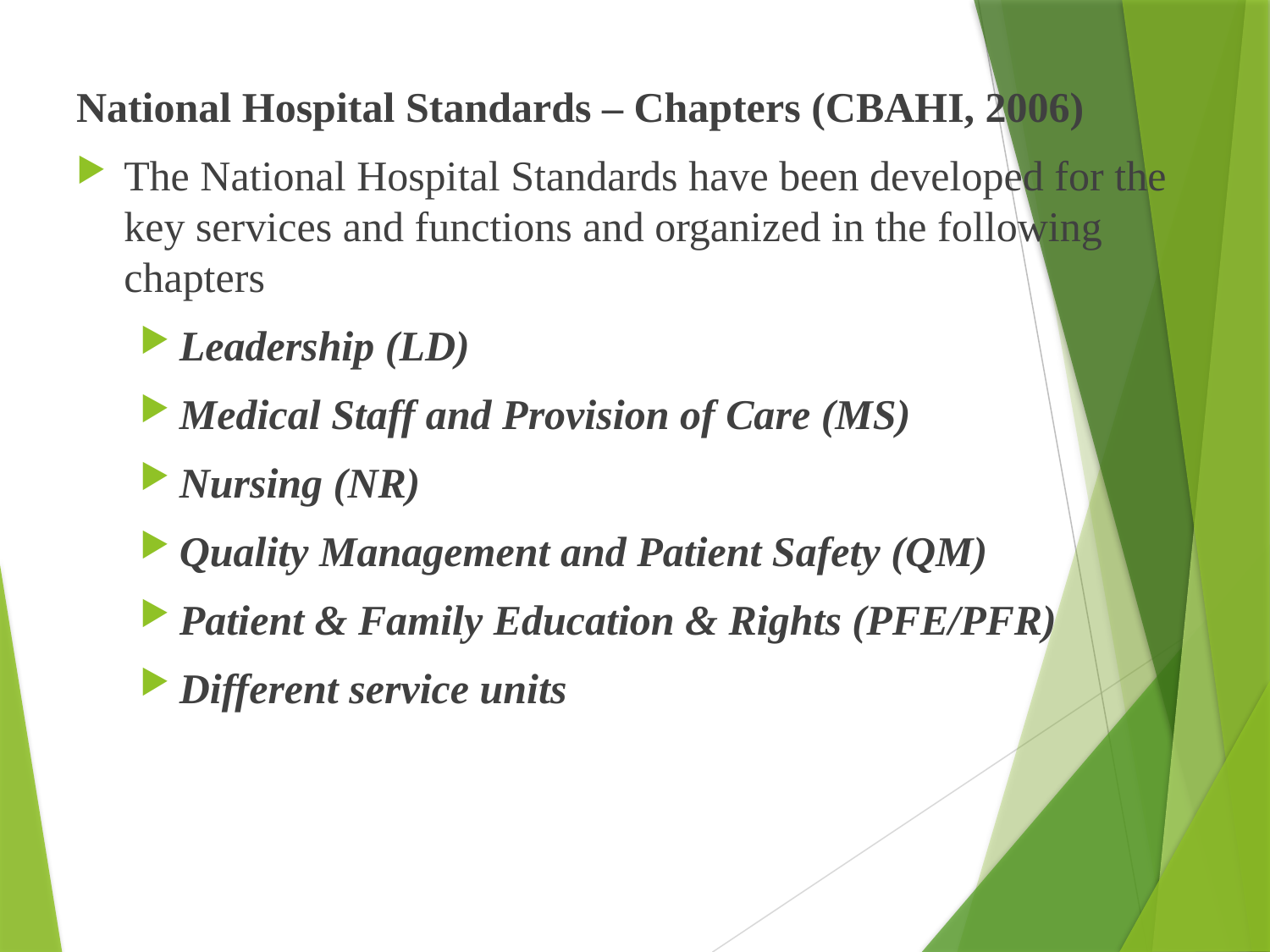

National Hospital Standards – Chapters (CBAHI, 2006)
The National Hospital Standards have been developed for the key services and functions and organized in the following chapters
Leadership (LD)
Medical Staff and Provision of Care (MS)
Nursing (NR)
Quality Management and Patient Safety (QM)
Patient & Family Education & Rights (PFE/PFR)
Different service units